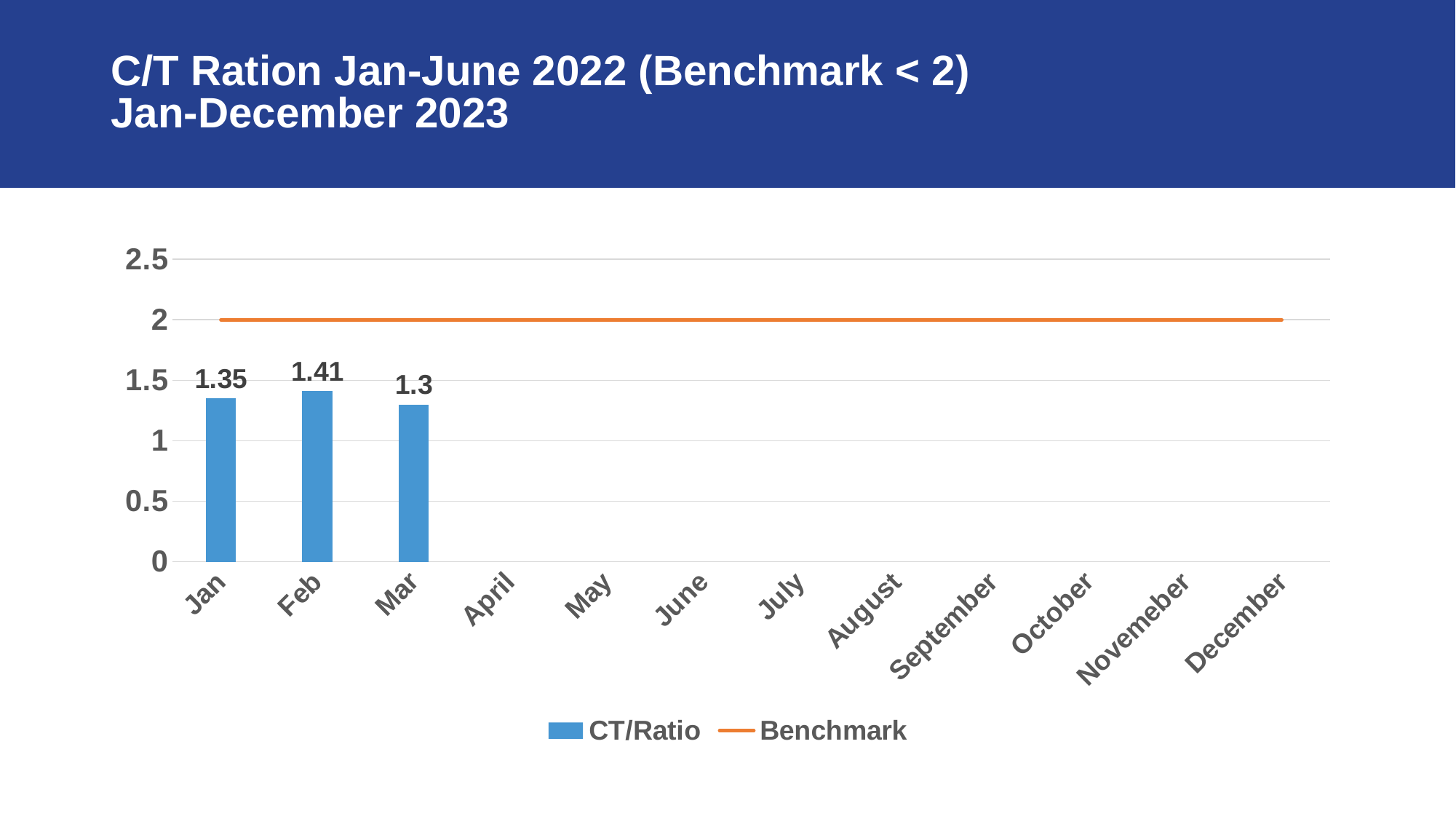

# C/T Ration Jan-June 2022 (Benchmark < 2) Jan-December 2023

### Chart

| Category | CT/Ratio | Benchmark |
|---|---|---|
| Jan | 1.35 | 2.0 |
| Feb | 1.41 | 2.0 |
| Mar | 1.3 | 2.0 |
| April | None | 2.0 |
| May | None | 2.0 |
| June | None | 2.0 |
| July | None | 2.0 |
| August | None | 2.0 |
| September | None | 2.0 |
| October | None | 2.0 |
| Novemeber | None | 2.0 |
| December | None | 2.0 |